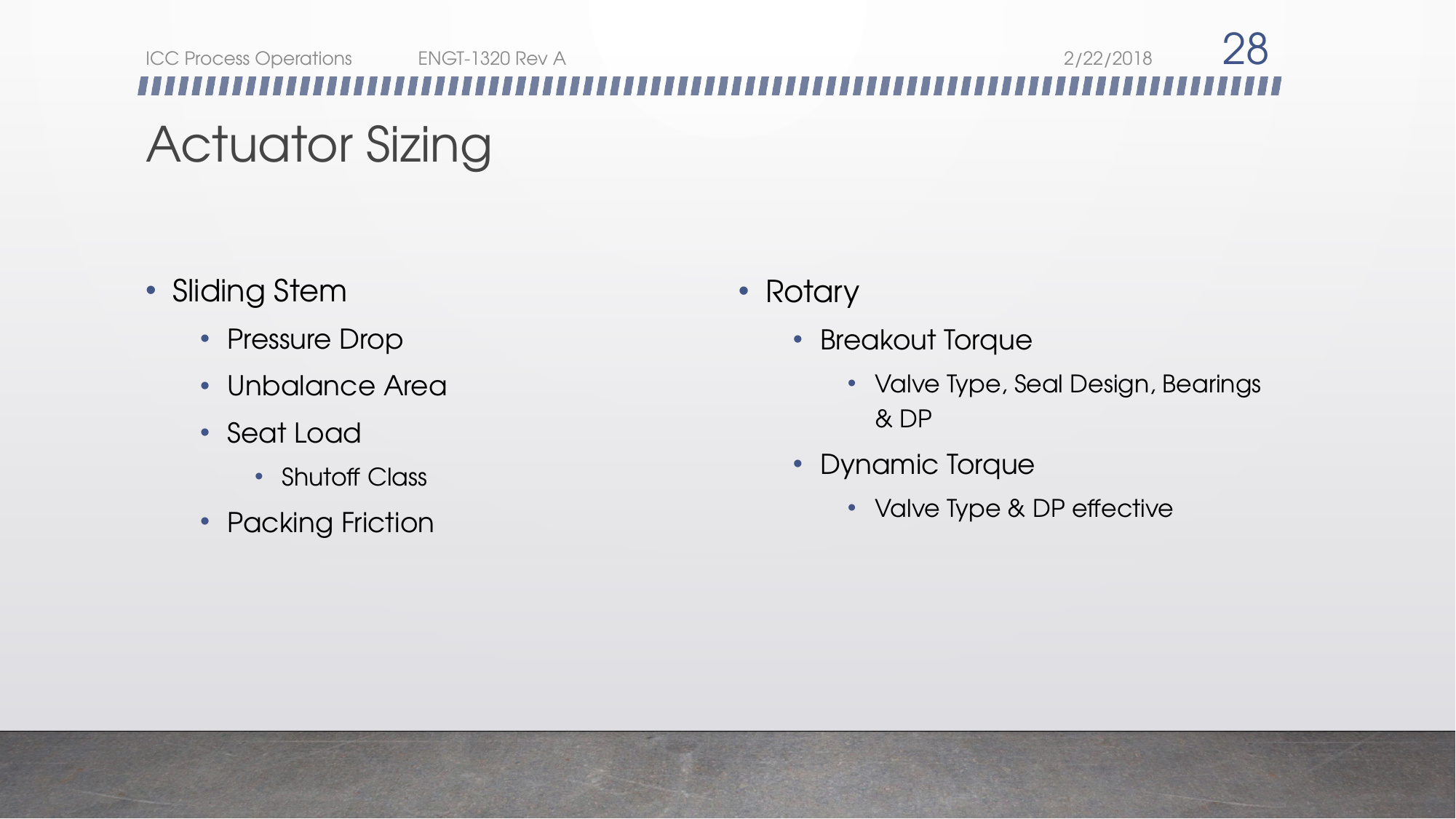

28
ICC Process Operations             ENGT-1320 Rev A
2/22/2018
# Actuator Sizing
Sliding Stem
Pressure Drop
Unbalance Area
Seat Load
Shutoff Class
Packing Friction

Rotary
Breakout Torque
Valve Type, Seal Design, Bearings & DP
Dynamic Torque
Valve Type & DP effective